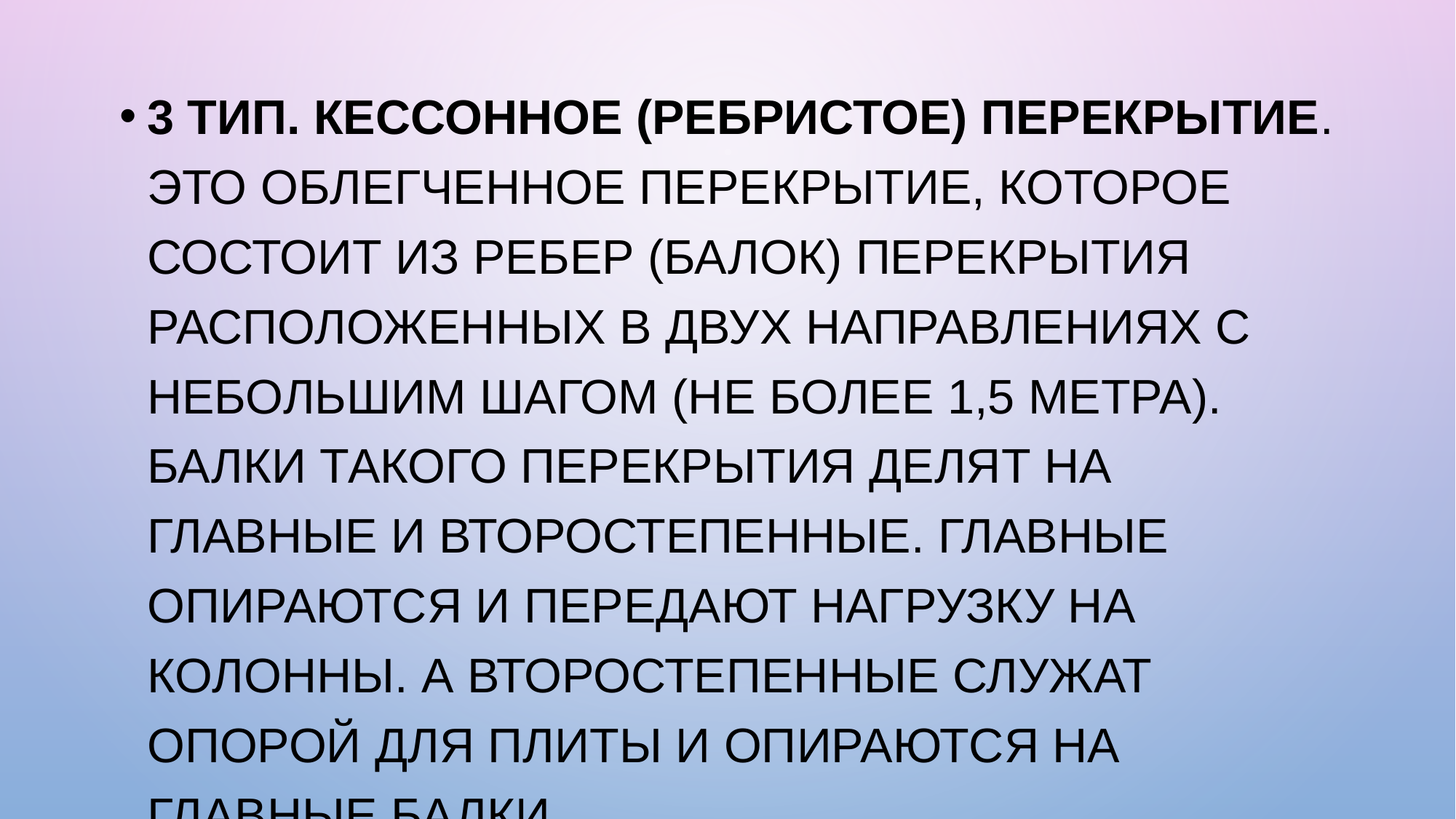

3 тип. Кессонное (ребристое) перекрытие. Это облегченное перекрытие, которое состоит из ребер (балок) перекрытия расположенных в двух направлениях с небольшим шагом (не более 1,5 метра). Балки такого перекрытия делят на главные и второстепенные. Главные опираются и передают нагрузку на колонны. А второстепенные служат опорой для плиты и опираются на главные балки.